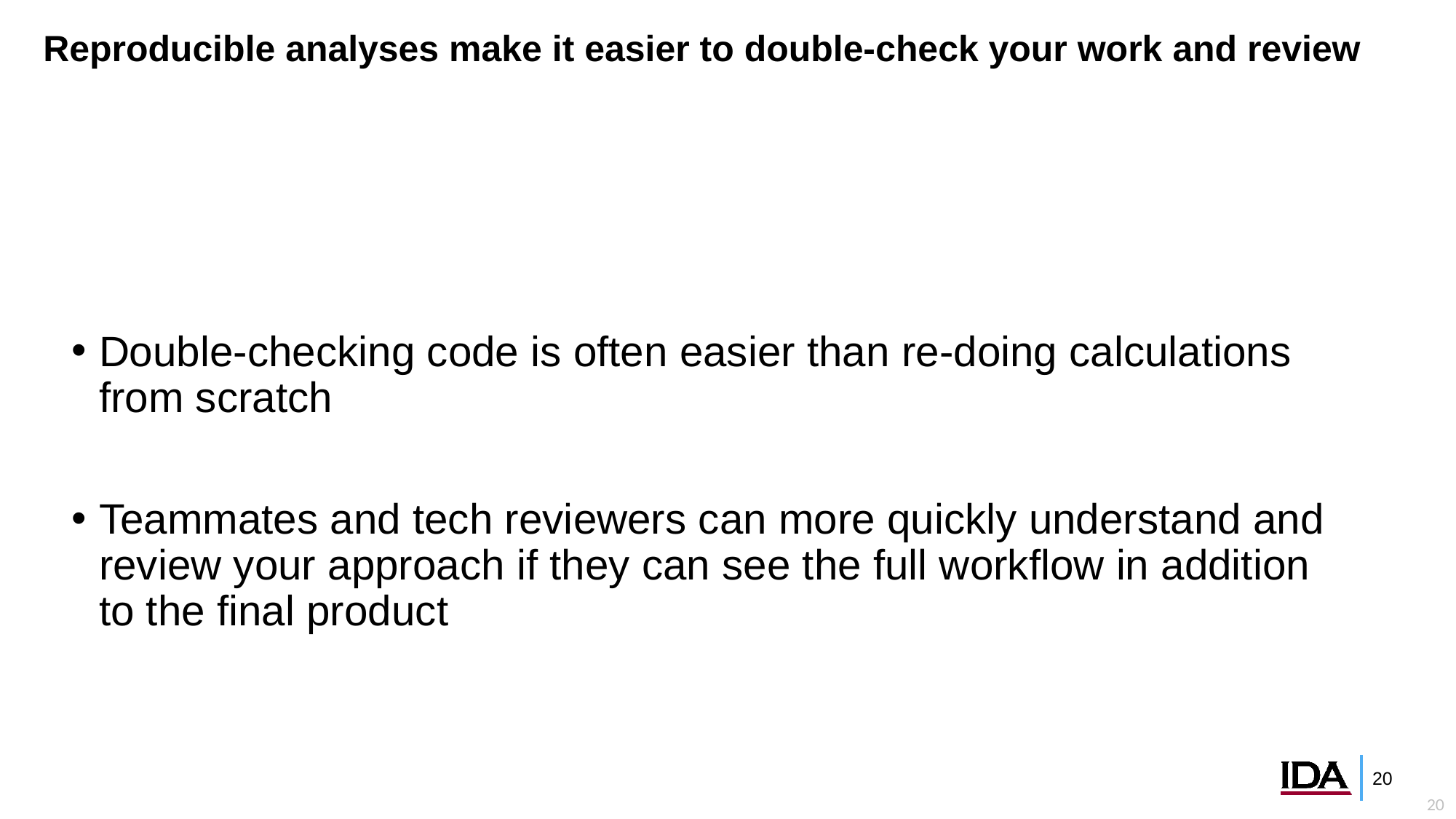

# Reproducible analyses make it easier to double-check your work and review
Double-checking code is often easier than re-doing calculations from scratch

Teammates and tech reviewers can more quickly understand and review your approach if they can see the full workflow in addition to the final product
20